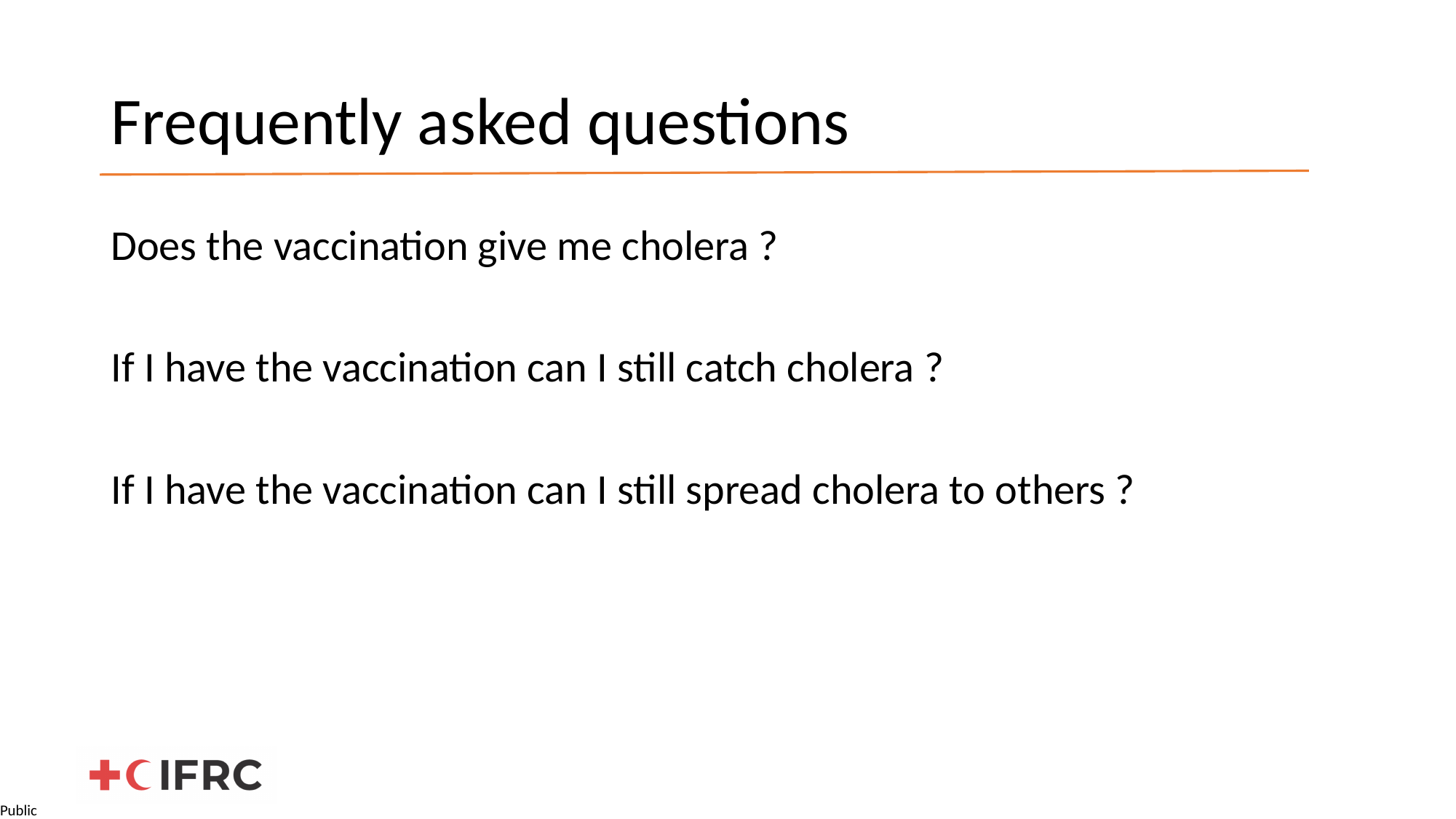

# Frequently asked questions
Does the vaccination give me cholera ?

If I have the vaccination can I still catch cholera ?

If I have the vaccination can I still spread cholera to others ?